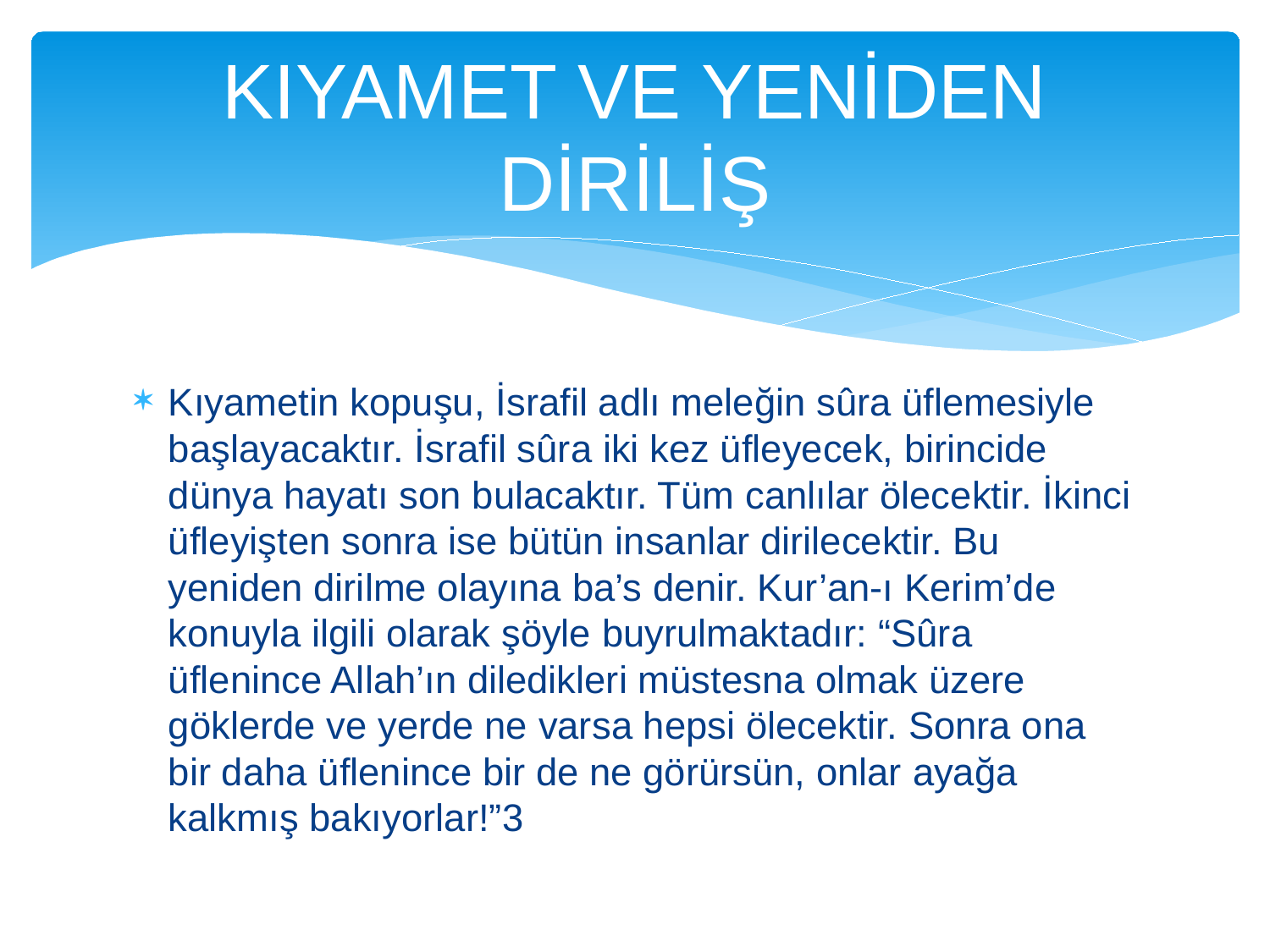

# KIYAMET VE YENİDEN DİRİLİŞ
Kıyametin kopuşu, İsrafil adlı meleğin sûra üflemesiyle başlayacaktır. İsrafil sûra iki kez üfleyecek, birincide dünya hayatı son bulacaktır. Tüm canlılar ölecektir. İkinci üfleyişten sonra ise bütün insanlar dirilecektir. Bu yeniden dirilme olayına ba’s denir. Kur’an-ı Kerim’de konuyla ilgili olarak şöyle buyrulmaktadır: “Sûra üflenince Allah’ın diledikleri müstesna olmak üzere göklerde ve yerde ne varsa hepsi ölecektir. Sonra ona bir daha üflenince bir de ne görürsün, onlar ayağa kalkmış bakıyorlar!”3